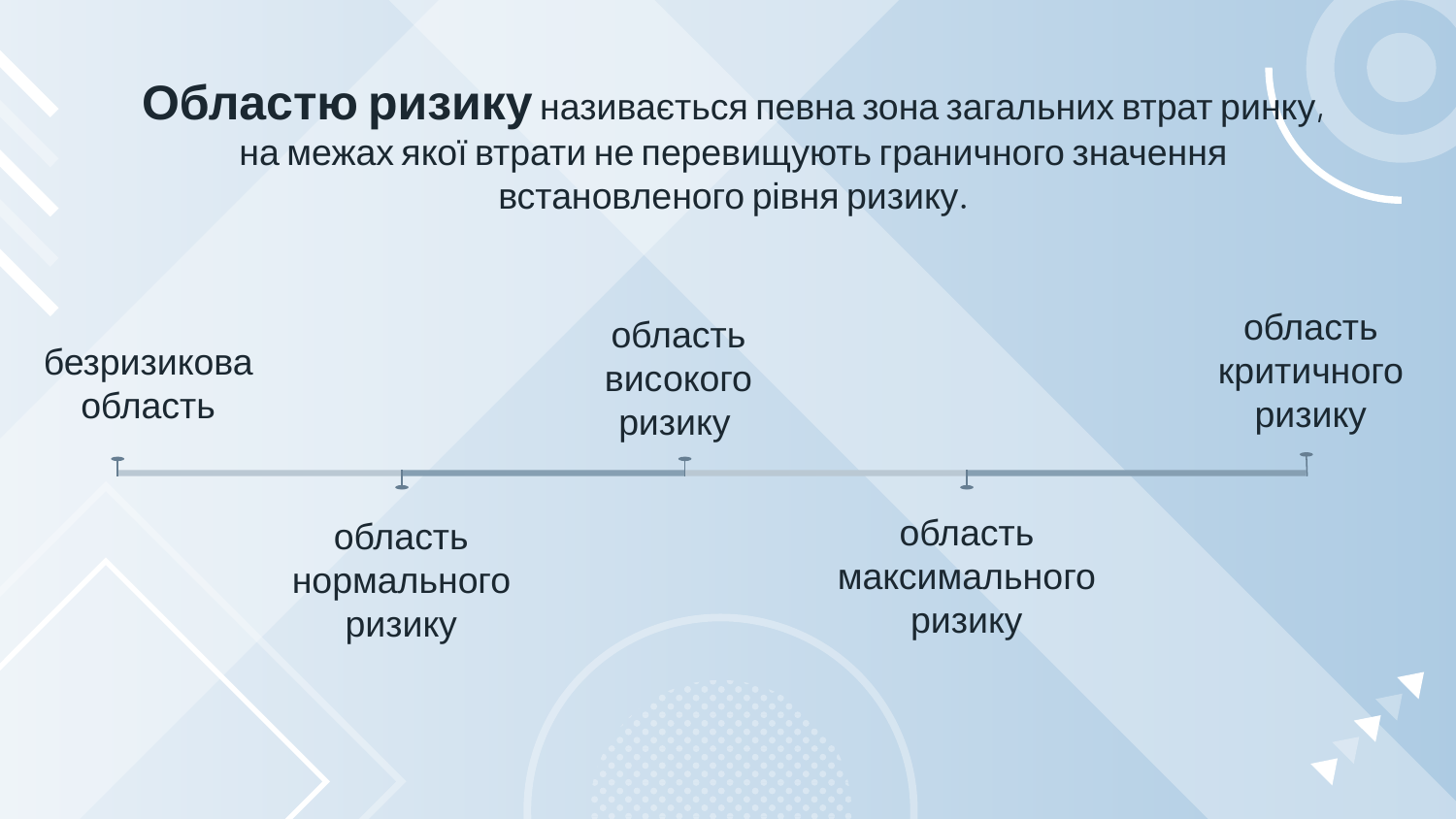

Областю ризику називається певна зона загальних втрат ринку, на межах якої втрати не перевищують граничного значення встановленого рівня ризику.
область критичного ризику

область високого ризику

безризикова область

область максимального ризику
область нормального ризику